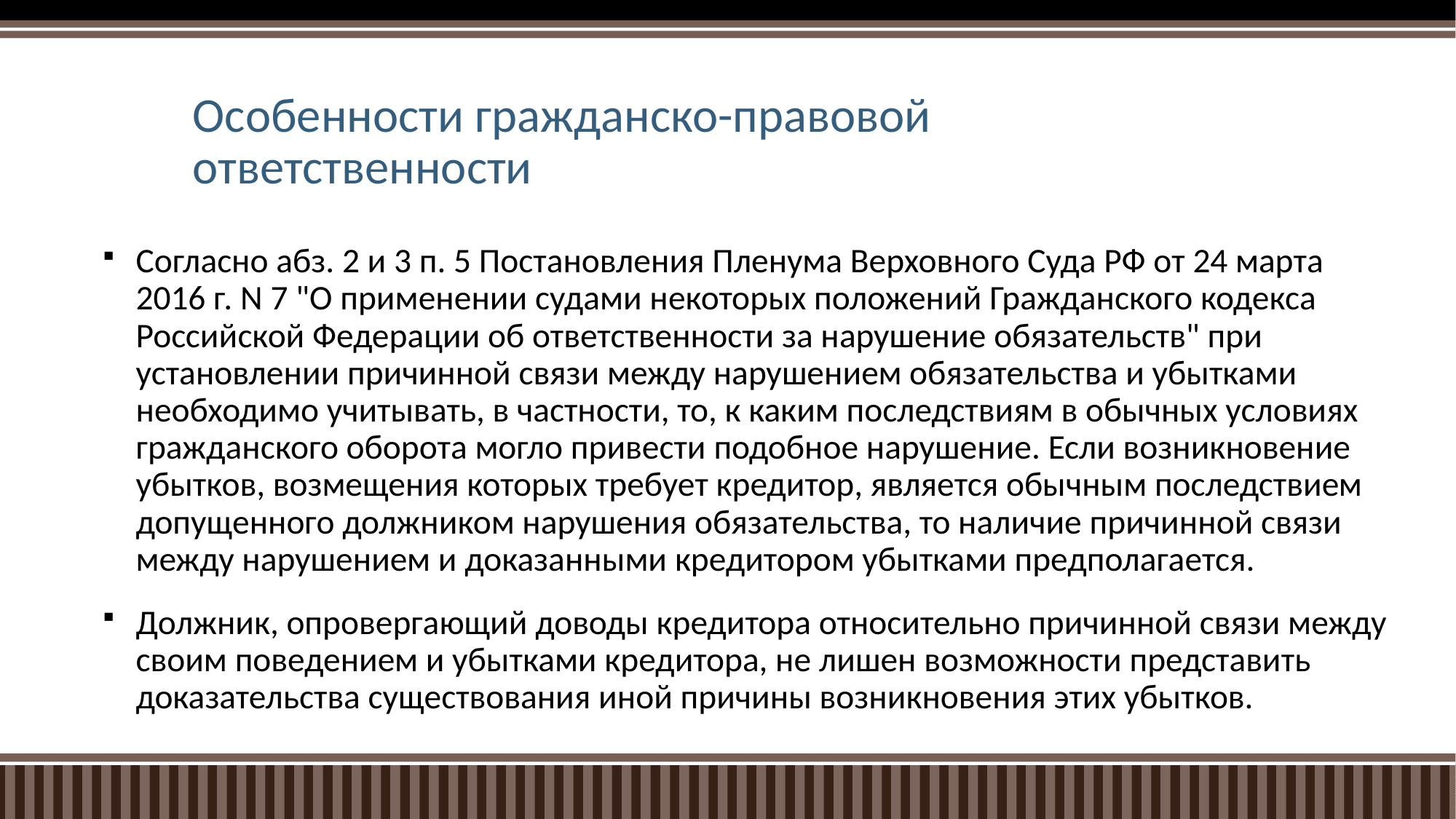

# Особенности гражданско-правовой ответственности
Согласно абз. 2 и 3 п. 5 Постановления Пленума Верховного Суда РФ от 24 марта 2016 г. N 7 "О применении судами некоторых положений Гражданского кодекса Российской Федерации об ответственности за нарушение обязательств" при установлении причинной связи между нарушением обязательства и убытками необходимо учитывать, в частности, то, к каким последствиям в обычных условиях гражданского оборота могло привести подобное нарушение. Если возникновение убытков, возмещения которых требует кредитор, является обычным последствием допущенного должником нарушения обязательства, то наличие причинной связи между нарушением и доказанными кредитором убытками предполагается.
Должник, опровергающий доводы кредитора относительно причинной связи между своим поведением и убытками кредитора, не лишен возможности представить доказательства существования иной причины возникновения этих убытков.